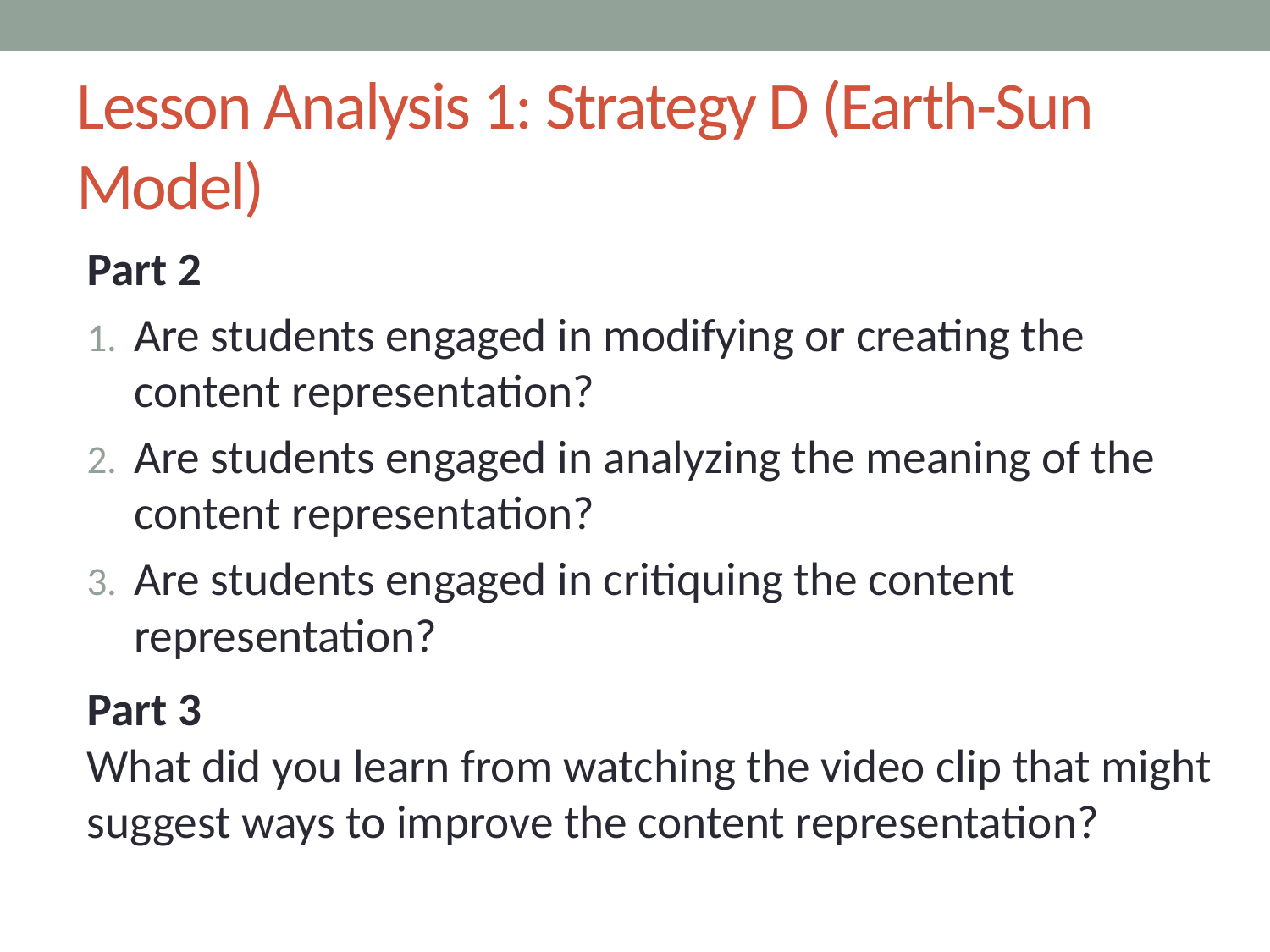

# Lesson Analysis 1: Strategy D (Earth-Sun Model)
Part 2
Are students engaged in modifying or creating the content representation?
Are students engaged in analyzing the meaning of the content representation?
Are students engaged in critiquing the content representation?
Part 3
What did you learn from watching the video clip that might suggest ways to improve the content representation?